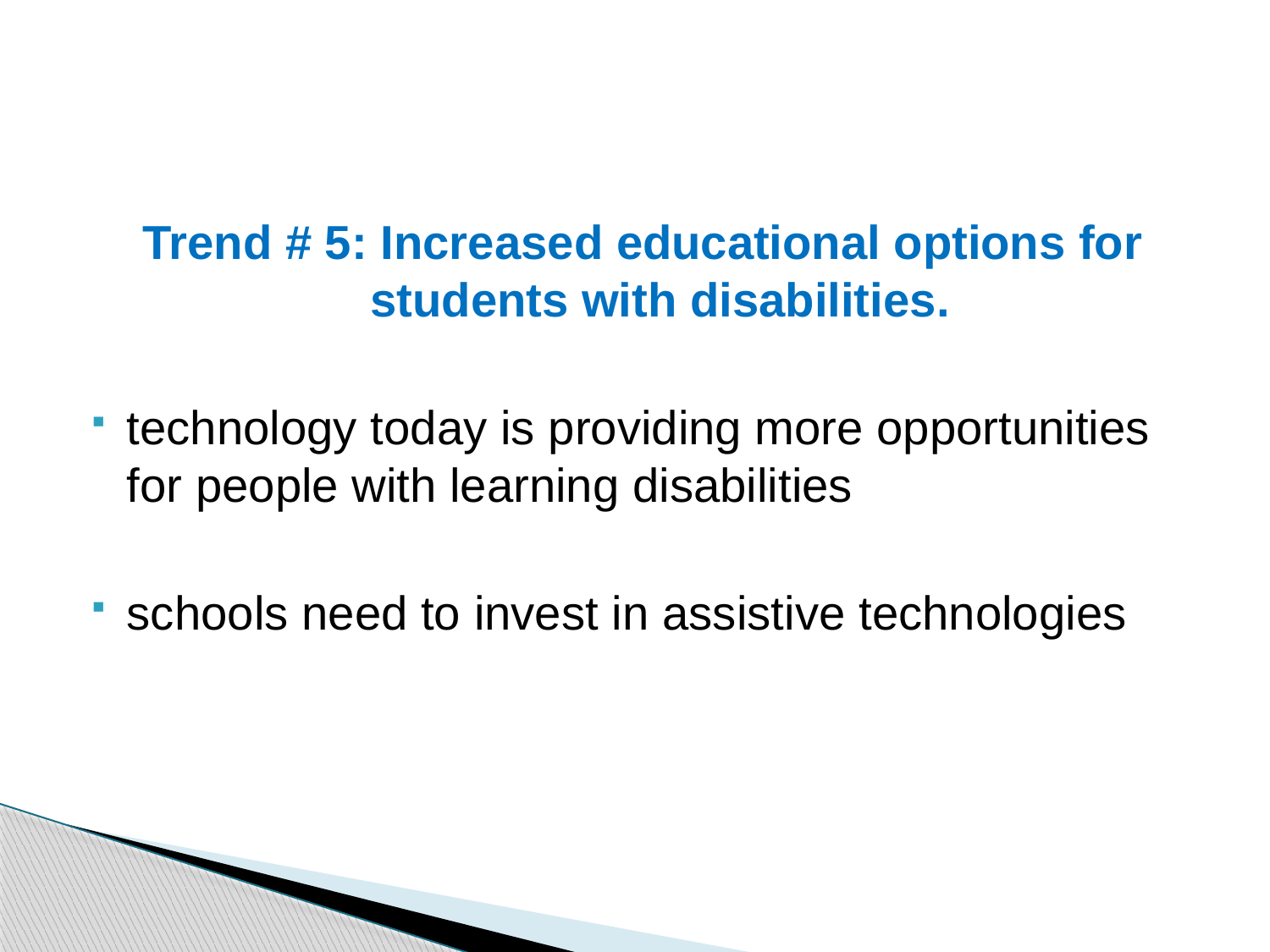

Trend # 5: Increased educational options for students with disabilities.

technology today is providing more opportunities for people with learning disabilities

schools need to invest in assistive technologies